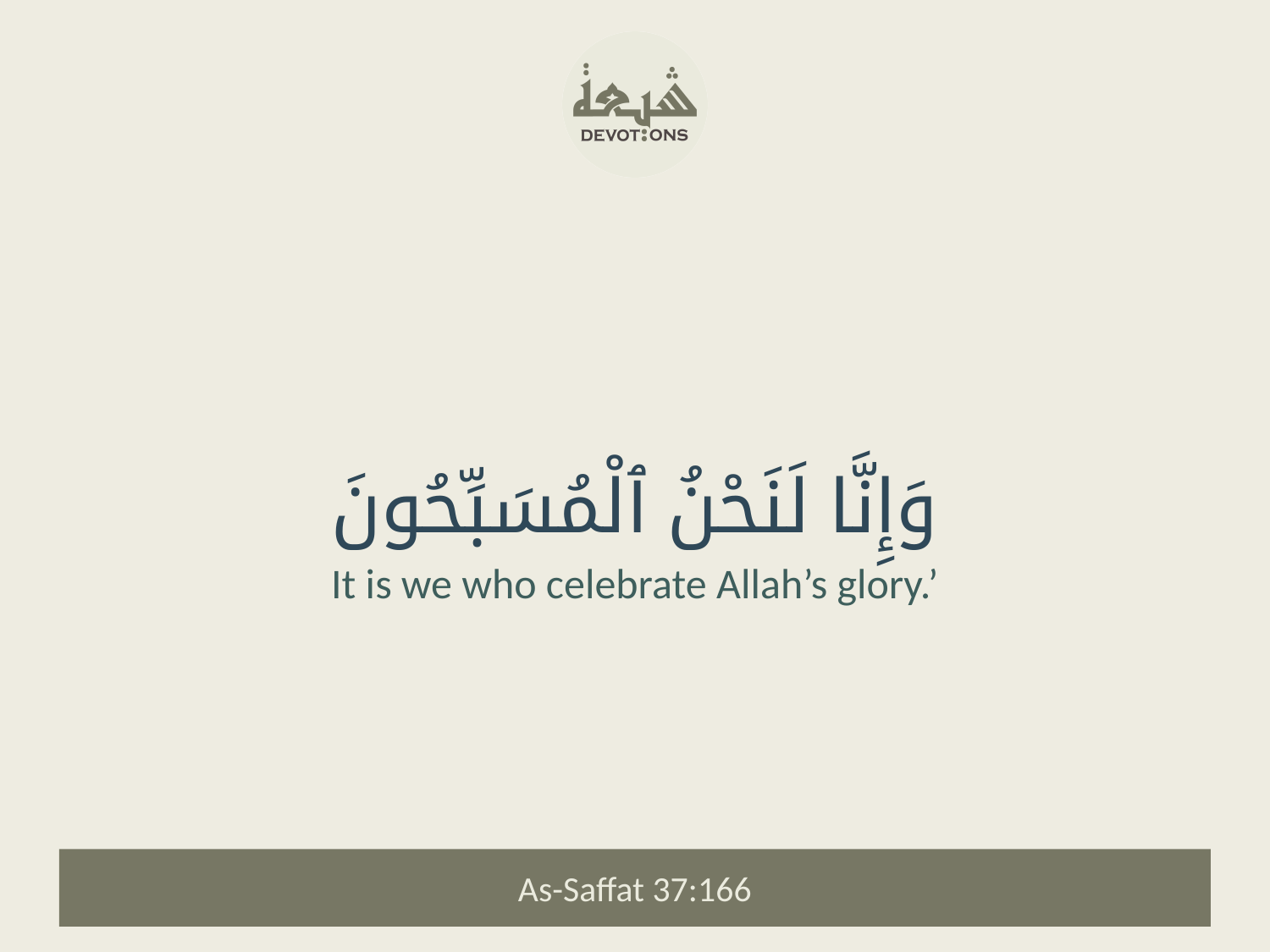

وَإِنَّا لَنَحْنُ ٱلْمُسَبِّحُونَ
It is we who celebrate Allah’s glory.’
As-Saffat 37:166